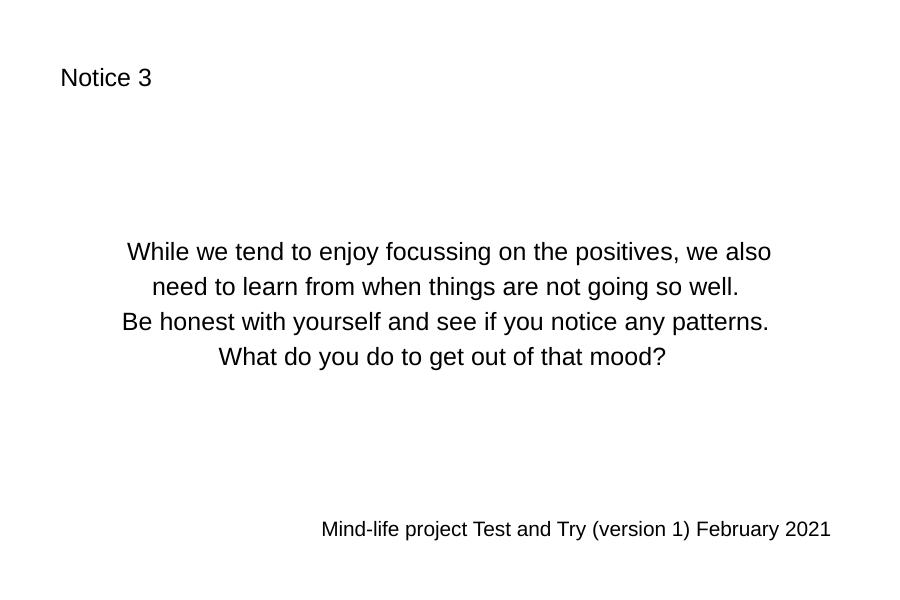

Notice 3
While we tend to enjoy focussing on the positives, we also need to learn from when things are not going so well.
Be honest with yourself and see if you notice any patterns.
What do you do to get out of that mood?
Mind-life project Test and Try (version 1) February 2021